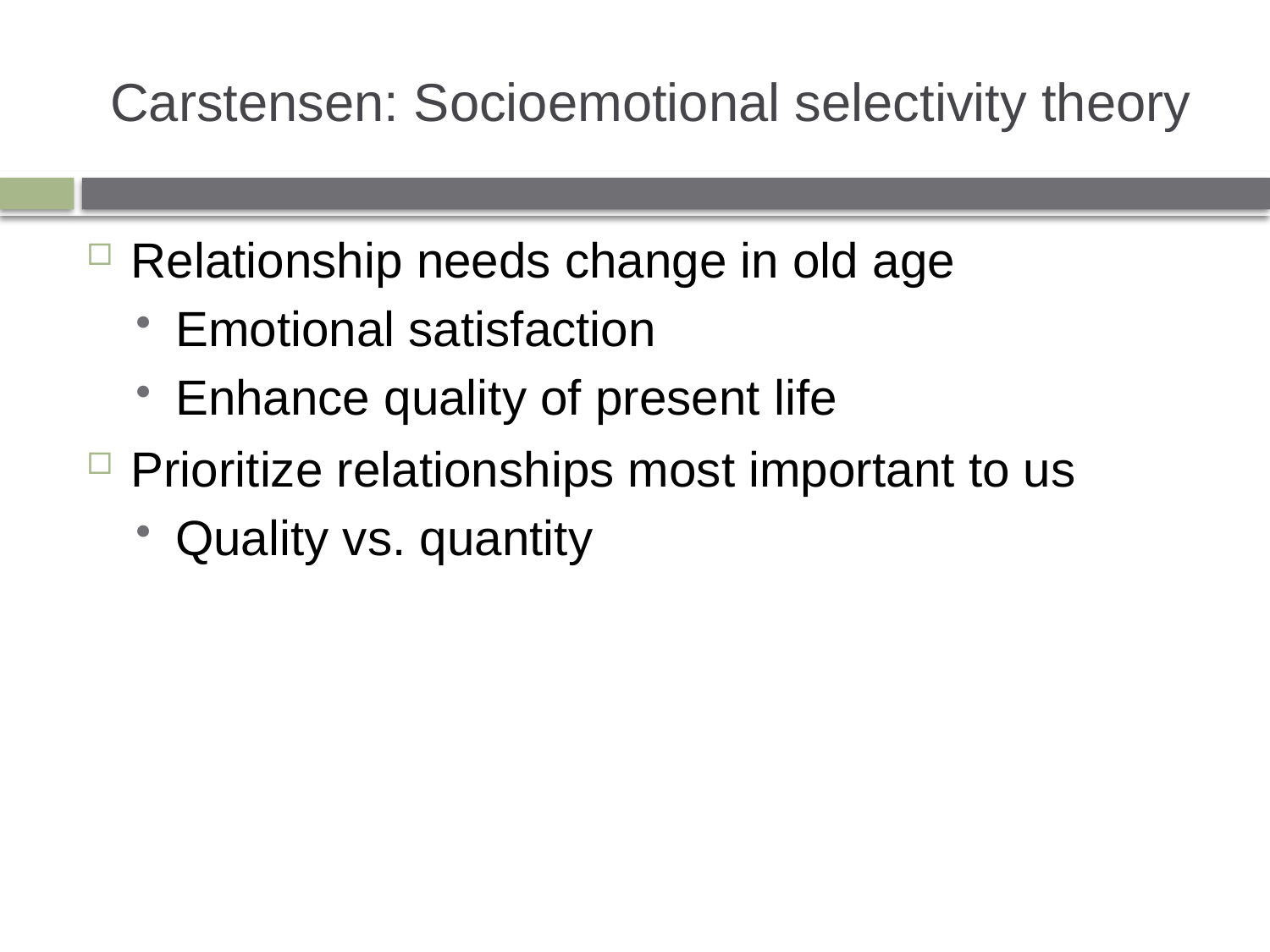

# Carstensen: Socioemotional selectivity theory
Relationship needs change in old age
Emotional satisfaction
Enhance quality of present life
Prioritize relationships most important to us
Quality vs. quantity